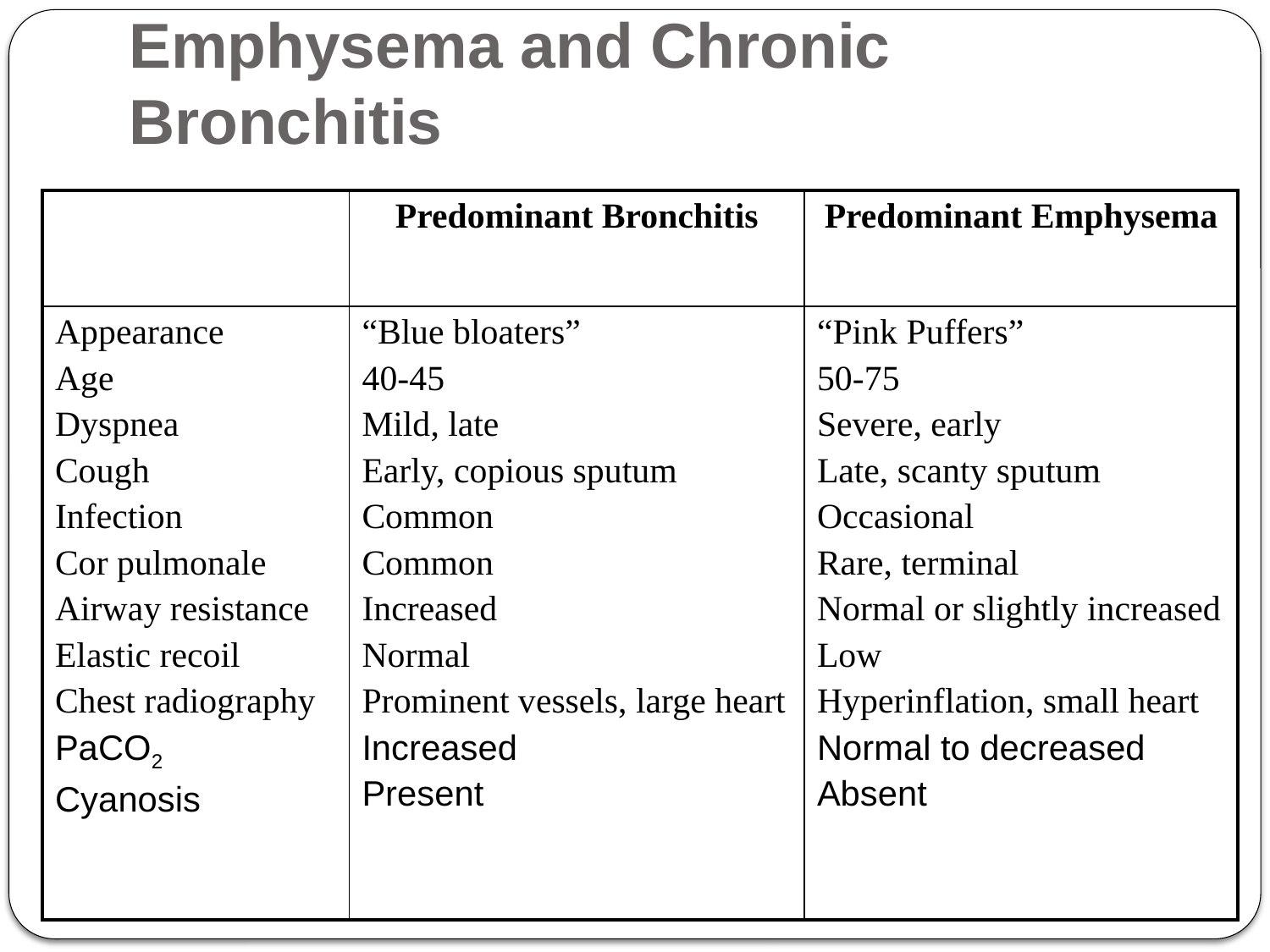

# Emphysema and Chronic Bronchitis
|  | Predominant Bronchitis | Predominant Emphysema |
| --- | --- | --- |
| Appearance Age Dyspnea Cough Infection Cor pulmonale Airway resistance Elastic recoil Chest radiography PaCO2 Cyanosis | “Blue bloaters” 40-45 Mild, late Early, copious sputum Common Common Increased Normal Prominent vessels, large heart Increased Present | “Pink Puffers” 50-75 Severe, early Late, scanty sputum Occasional Rare, terminal Normal or slightly increased Low Hyperinflation, small heart Normal to decreased Absent |